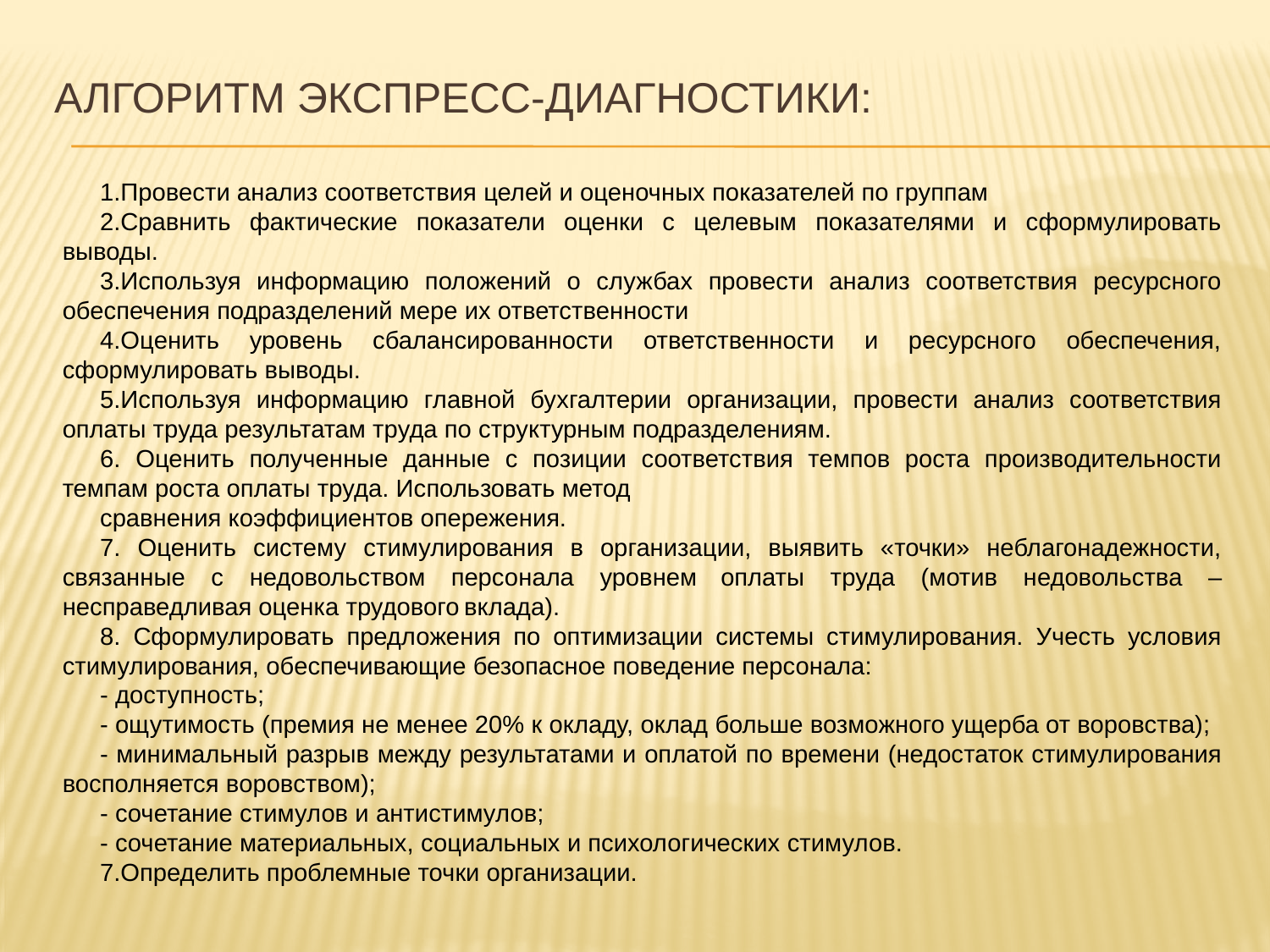

# Алгоритм экспресс-диагностики:
1.Провести анализ соответствия целей и оценочных показателей по группам
2.Сравнить фактические показатели оценки с целевым показателями и сформулировать выводы.
3.Используя информацию положений о службах провести анализ соответствия ресурсного обеспечения подразделений мере их ответственности
4.Оценить уровень сбалансированности ответственности и ресурсного обеспечения, сформулировать выводы.
5.Используя информацию главной бухгалтерии организации, провести анализ соответствия оплаты труда результатам труда по структурным подразделениям.
6. Оценить полученные данные с позиции соответствия темпов роста производительности темпам роста оплаты труда. Использовать метод
сравнения коэффициентов опережения.
7. Оценить систему стимулирования в организации, выявить «точки» неблагонадежности, связанные с недовольством персонала уровнем оплаты труда (мотив недовольства – несправедливая оценка трудового вклада).
8. Сформулировать предложения по оптимизации системы стимулирования. Учесть условия стимулирования, обеспечивающие безопасное поведение персонала:
- доступность;
- ощутимость (премия не менее 20% к окладу, оклад больше возможного ущерба от воровства);
- минимальный разрыв между результатами и оплатой по времени (недостаток стимулирования восполняется воровством);
- сочетание стимулов и антистимулов;
- сочетание материальных, социальных и психологических стимулов.
7.Определить проблемные точки организации.